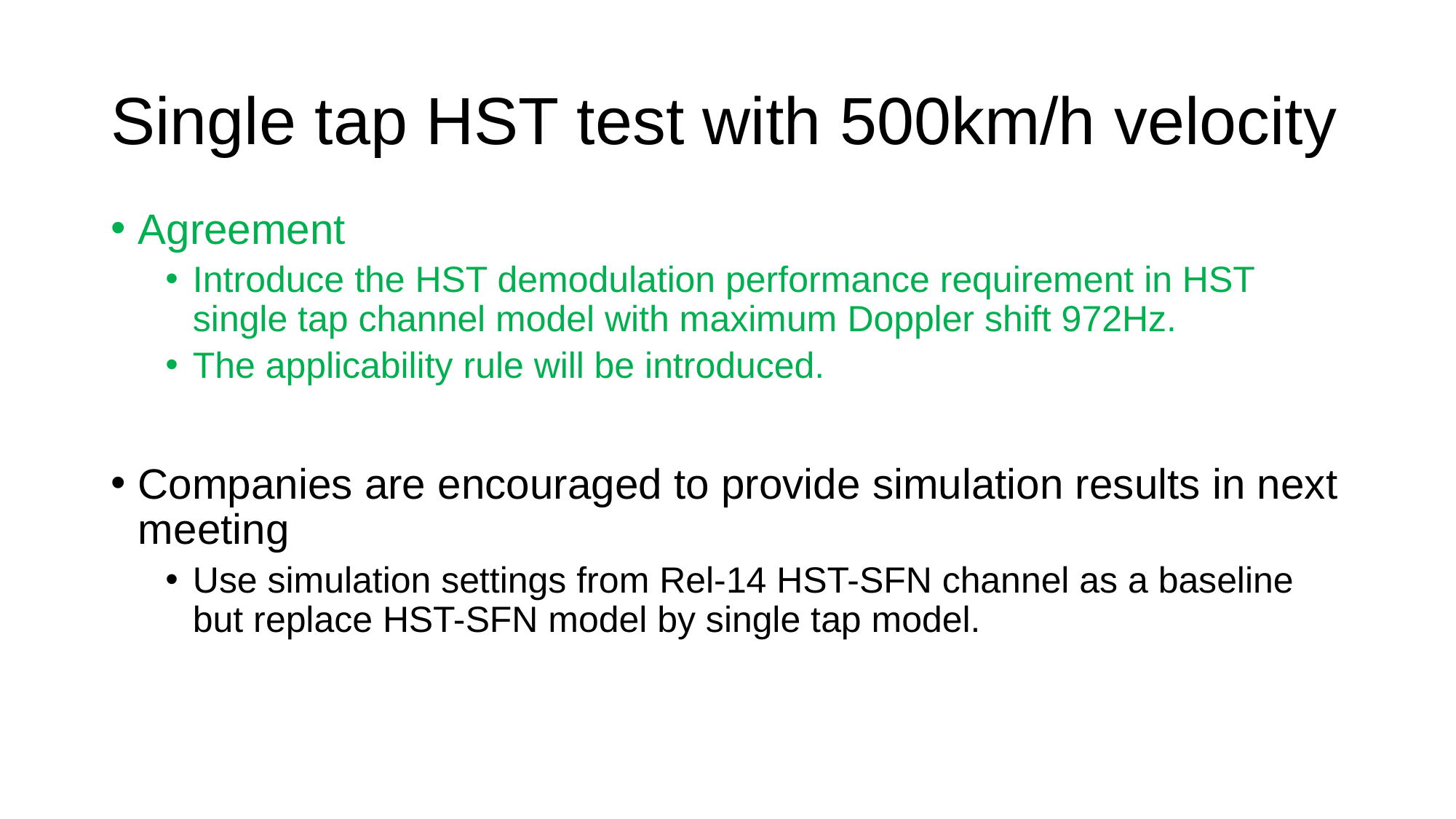

# Single tap HST test with 500km/h velocity
Agreement
Introduce the HST demodulation performance requirement in HST single tap channel model with maximum Doppler shift 972Hz.
The applicability rule will be introduced.

Companies are encouraged to provide simulation results in next meeting
Use simulation settings from Rel-14 HST-SFN channel as a baseline but replace HST-SFN model by single tap model.